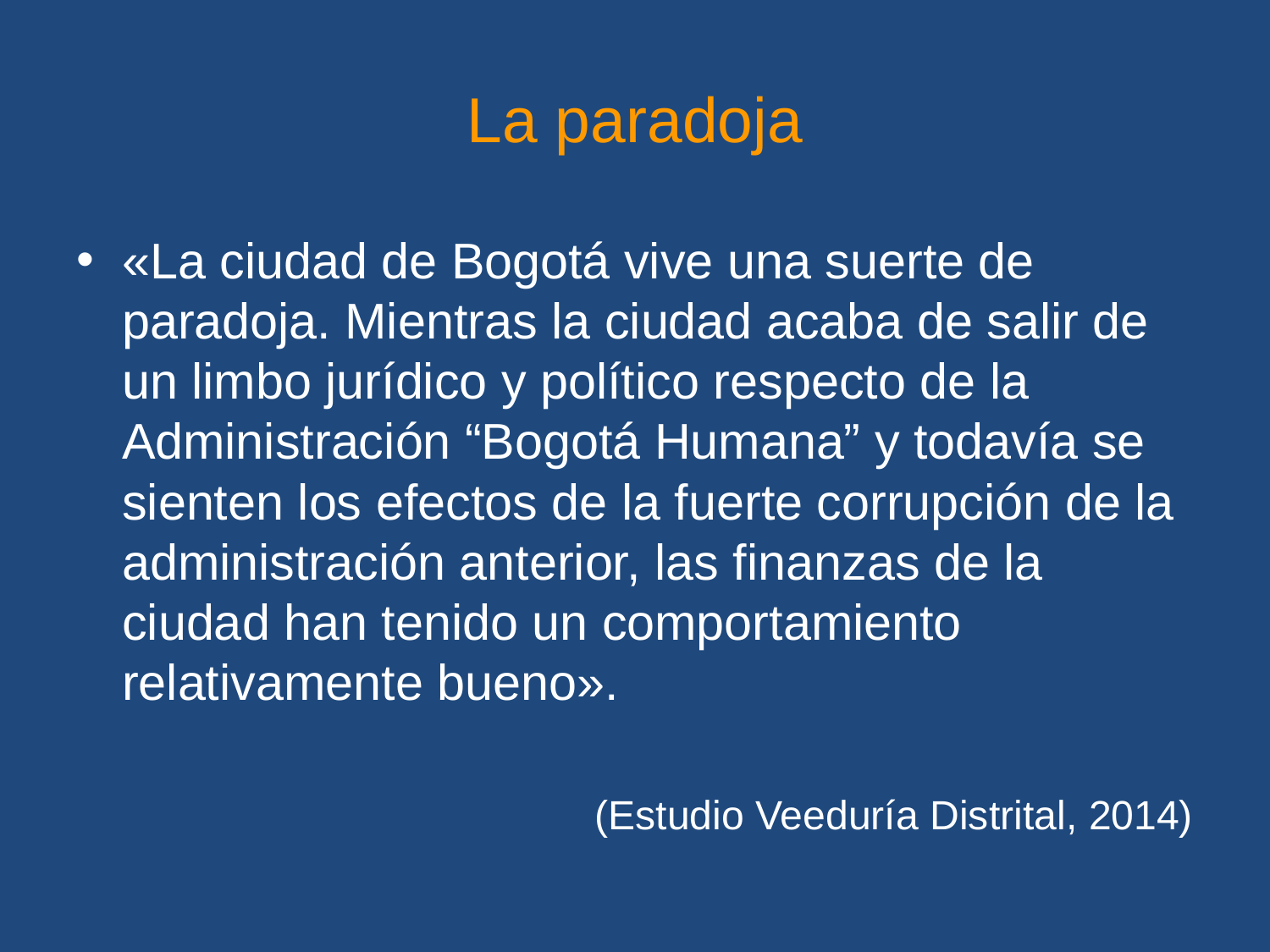

# La paradoja
«La ciudad de Bogotá vive una suerte de paradoja. Mientras la ciudad acaba de salir de un limbo jurídico y político respecto de la Administración “Bogotá Humana” y todavía se sienten los efectos de la fuerte corrupción de la administración anterior, las finanzas de la ciudad han tenido un comportamiento relativamente bueno».

(Estudio Veeduría Distrital, 2014)